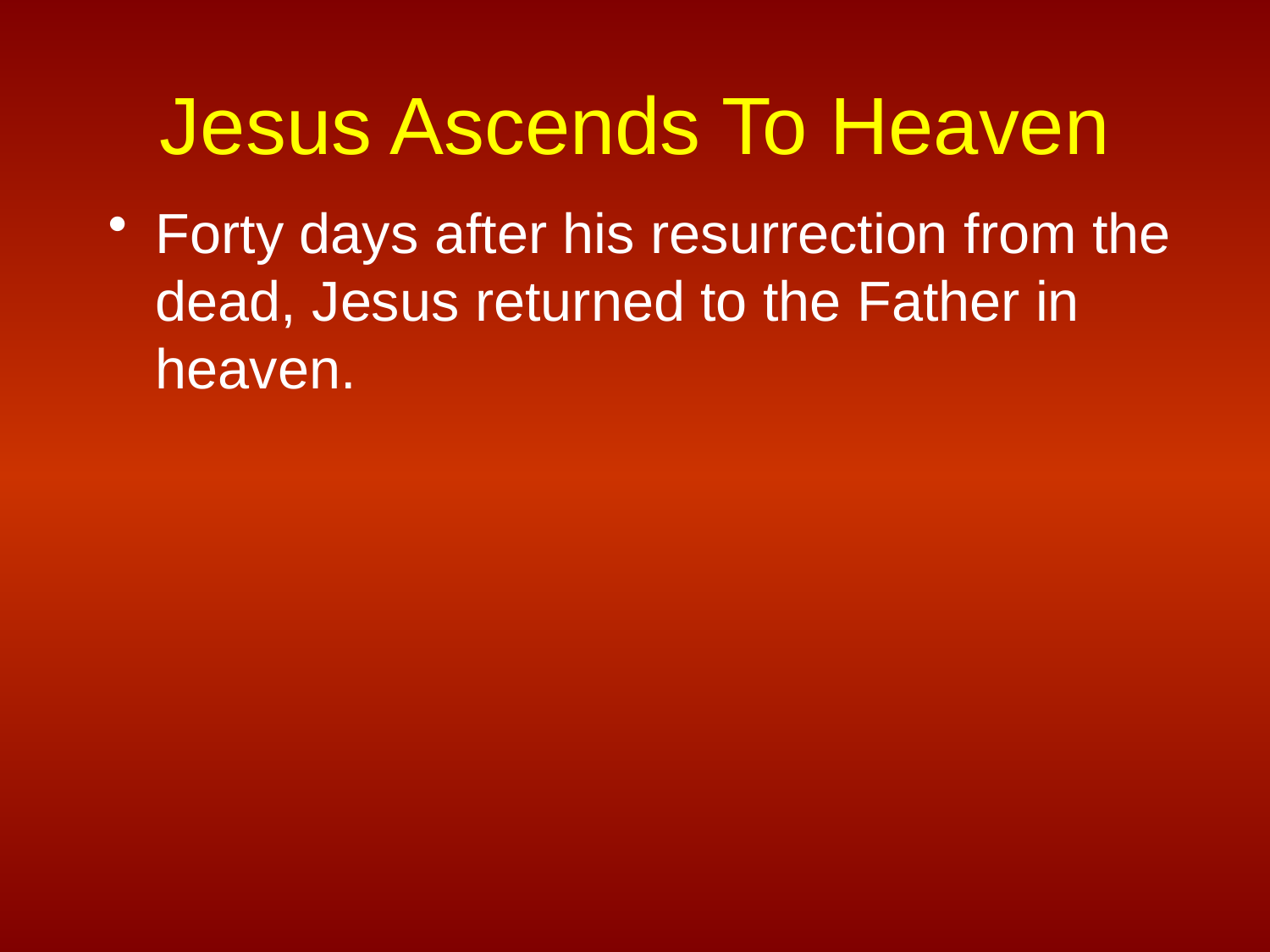

# Jesus Ascends To Heaven
Forty days after his resurrection from the dead, Jesus returned to the Father in heaven.